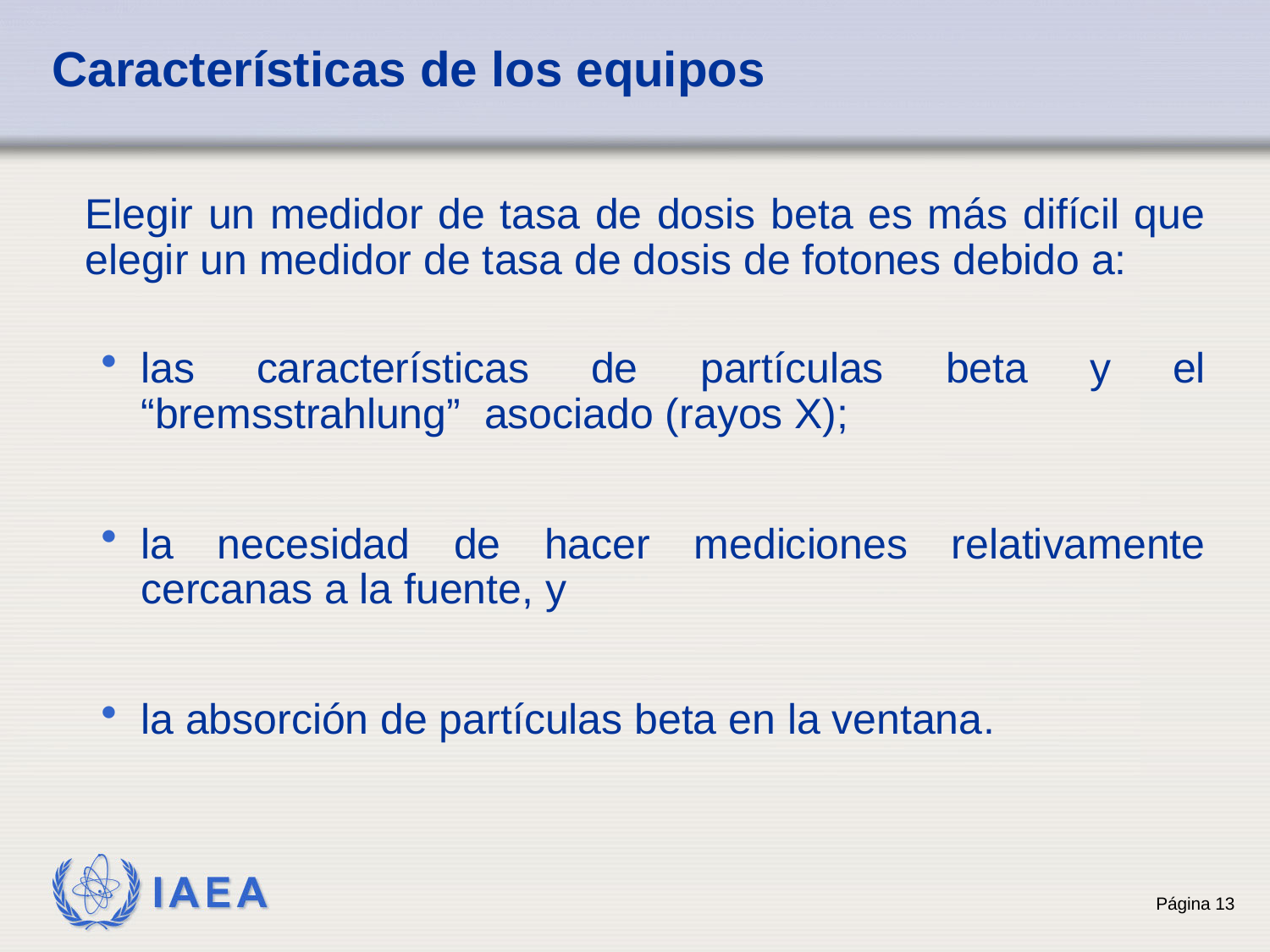

# Características de los equipos
	Elegir un medidor de tasa de dosis beta es más difícil que elegir un medidor de tasa de dosis de fotones debido a:

las características de partículas beta y el “bremsstrahlung”  asociado (rayos X);

la necesidad de hacer mediciones relativamente cercanas a la fuente, y

la absorción de partículas beta en la ventana.
13